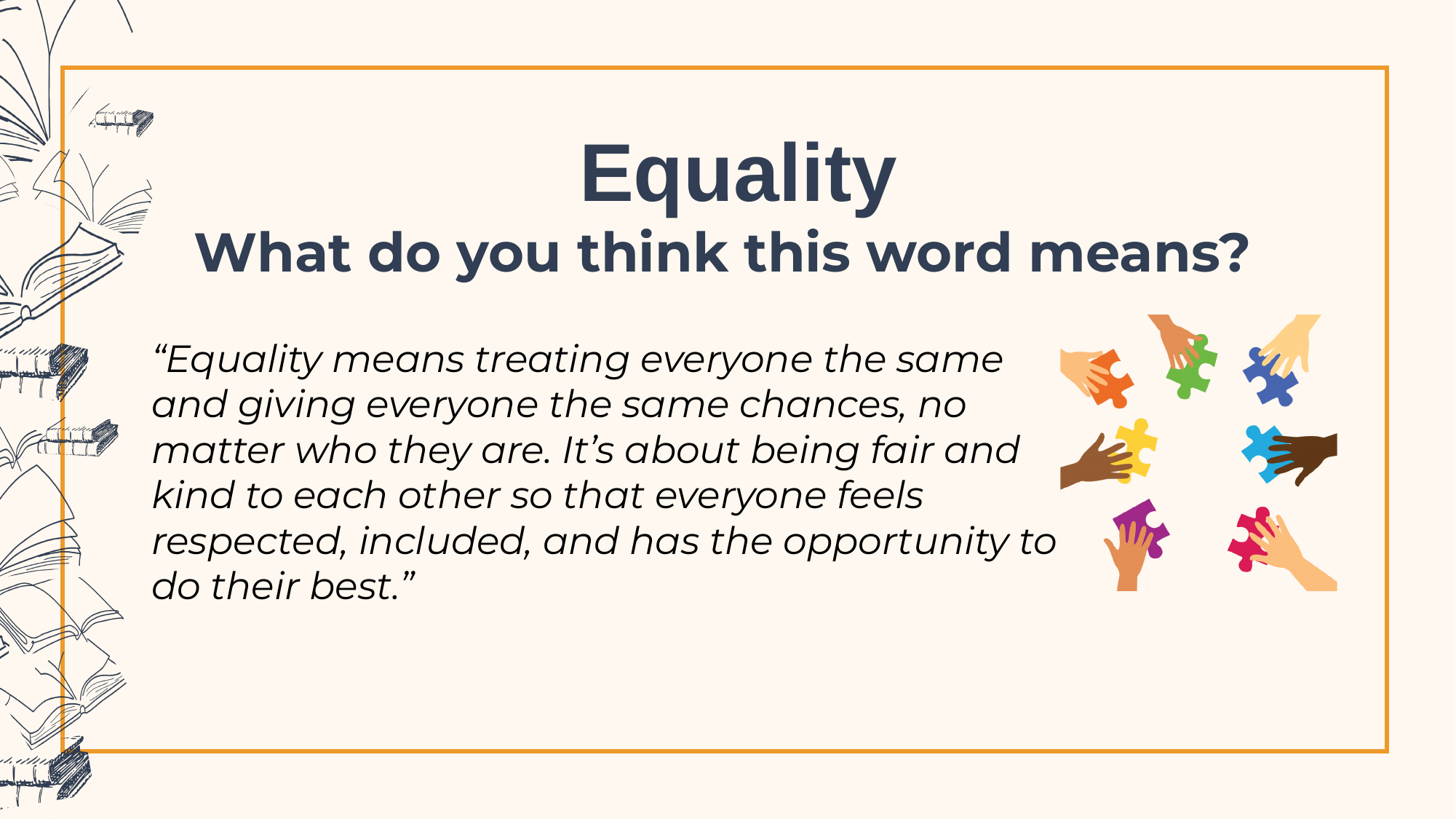

Equality
What do you think this word means?

“Equality means treating everyone the same and giving everyone the same chances, no matter who they are. It’s about being fair and kind to each other so that everyone feels respected, included, and has the opportunity to do their best.”